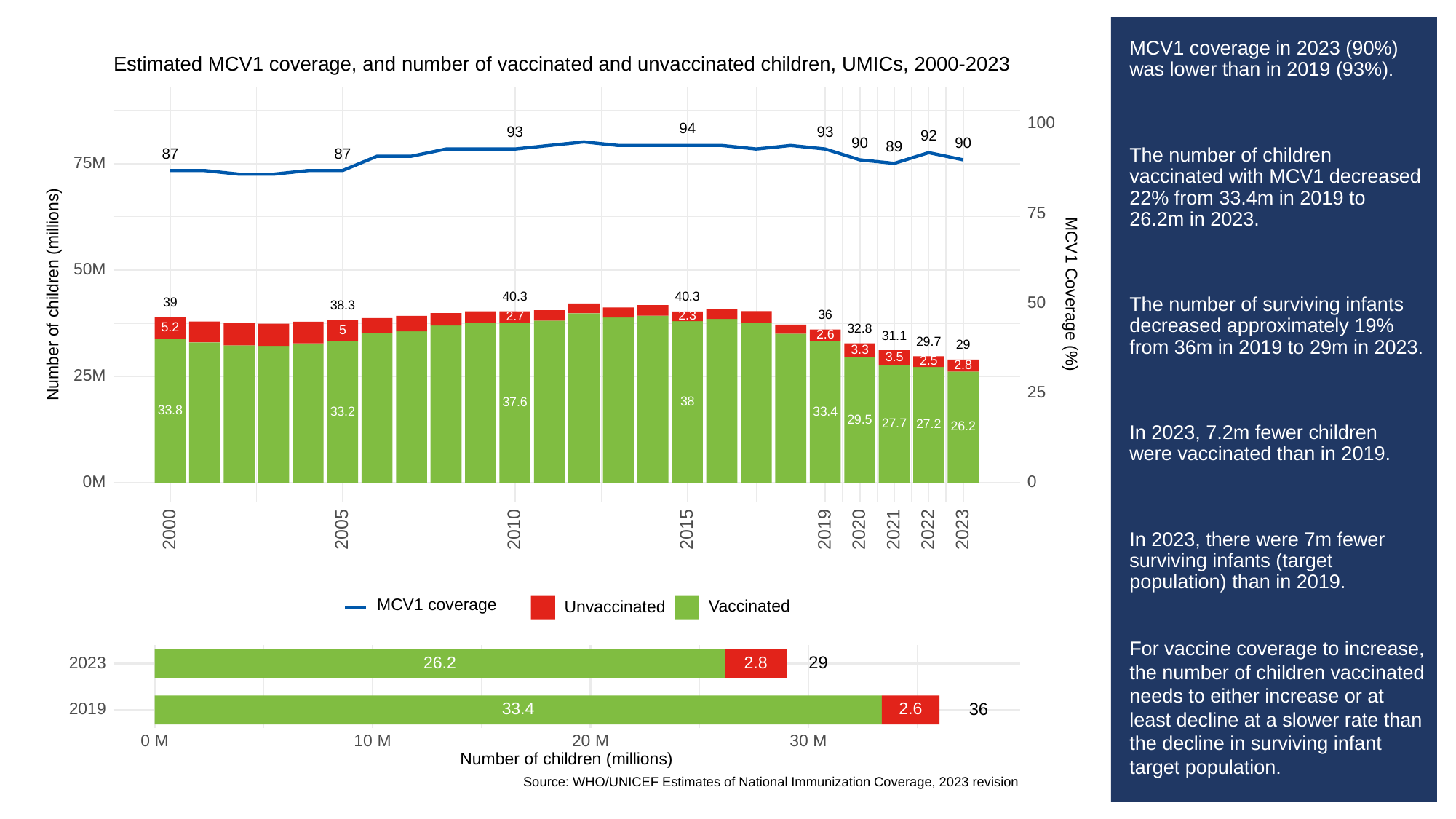

# MCV1 coverage in 2023 (90%) was lower than in 2019 (93%).

The number of children vaccinated with MCV1 decreased 22% from 33.4m in 2019 to 26.2m in 2023.

The number of surviving infants decreased approximately 19% from 36m in 2019 to 29m in 2023.

In 2023, 7.2m fewer children were vaccinated than in 2019.

In 2023, there were 7m fewer surviving infants (target population) than in 2019.

For vaccine coverage to increase, the number of children vaccinated needs to either increase or at least decline at a slower rate than the decline in surviving infant target population.

Estimated MCV1 coverage, and number of vaccinated and unvaccinated children, UMICs, 2000-2023

100
94
93
93
92
90
90
89

87
87
75M

75

50M

Number of children (millions)
MCV1 Coverage (%)
40.3
40.3
50
39
38.3

36

2.3
2.7

5.2

32.8

5

2.6

31.1

29.7

29

3.3

3.5

2.5

2.8

25M

25
38
37.6
33.8
33.4
33.2
29.5
27.7
27.2
26.2

0M
0

2023
2000
2005
2010
2015
2019
2020
2021
2022

MCV1 coverage
Unvaccinated
Vaccinated

29
26.2
2.8
2023

36
33.4
2.6
2019

30 M
0 M
10 M
20 M
Number of children (millions)
Source: WHO/UNICEF Estimates of National Immunization Coverage, 2023 revision